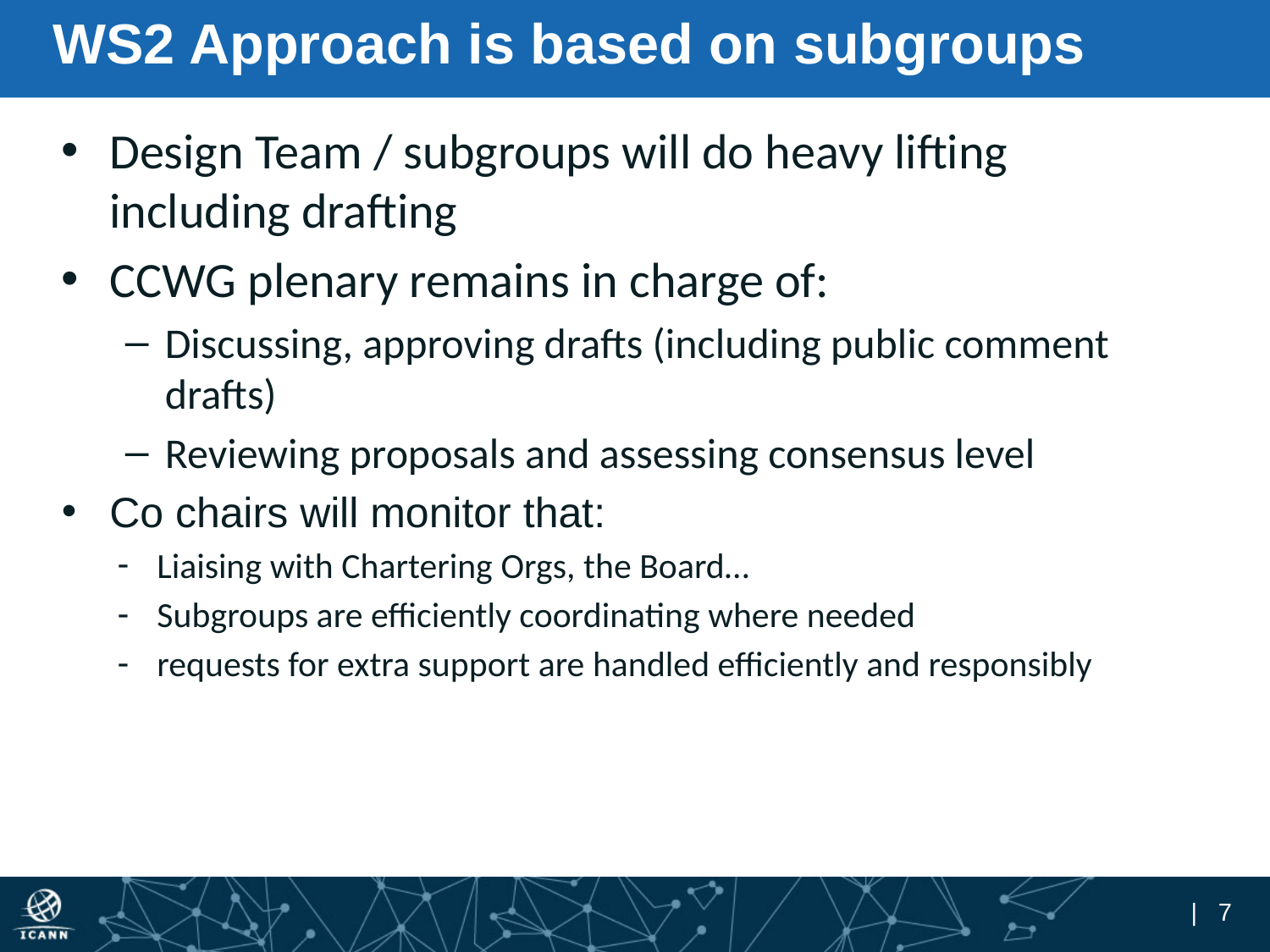

# WS2 Approach is based on subgroups
Design Team / subgroups will do heavy lifting including drafting
CCWG plenary remains in charge of:
Discussing, approving drafts (including public comment drafts)
Reviewing proposals and assessing consensus level
Co chairs will monitor that:
Liaising with Chartering Orgs, the Board…
Subgroups are efficiently coordinating where needed
requests for extra support are handled efficiently and responsibly